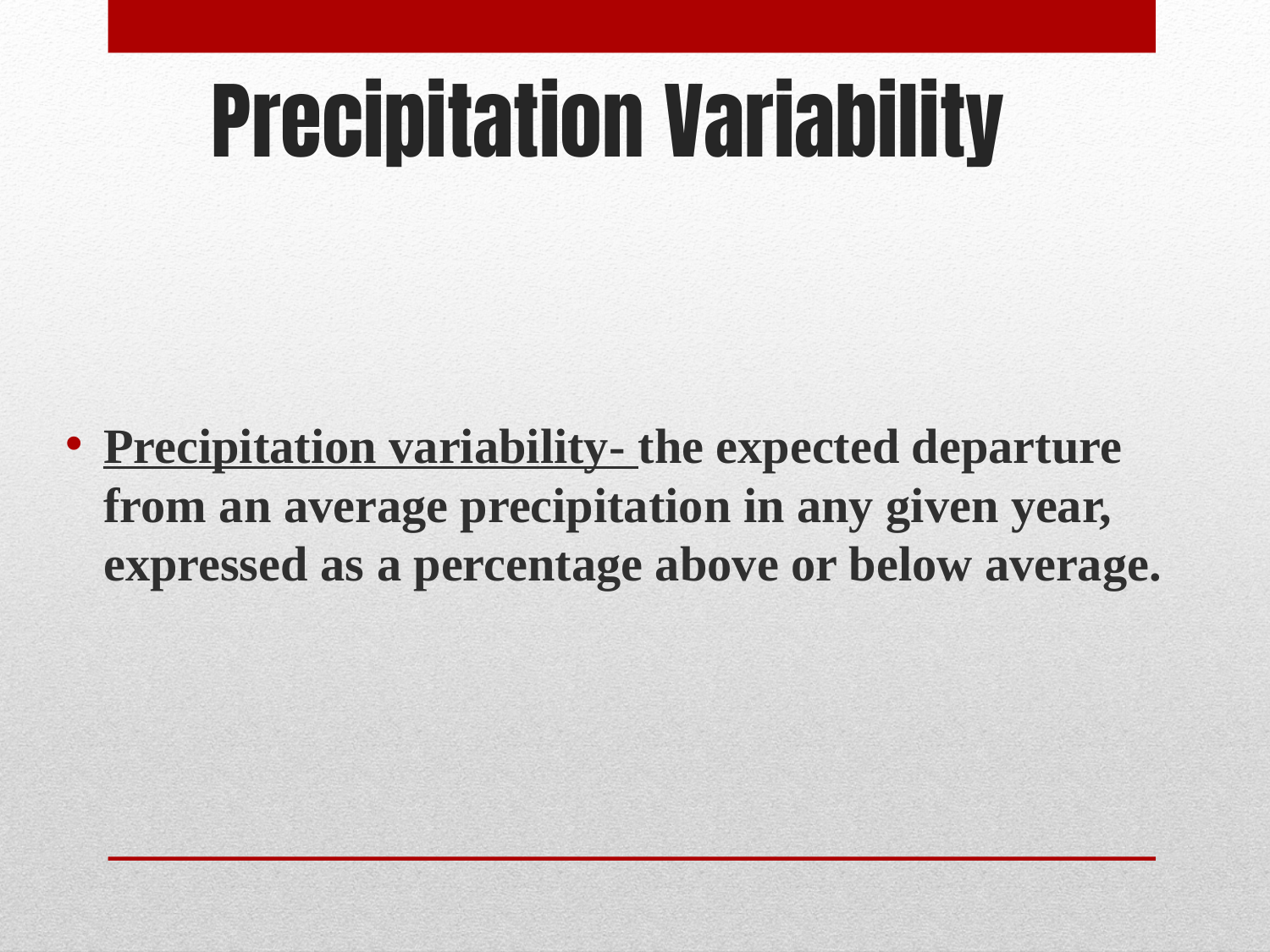

# Precipitation Variability
Precipitation variability- the expected departure from an average precipitation in any given year, expressed as a percentage above or below average.